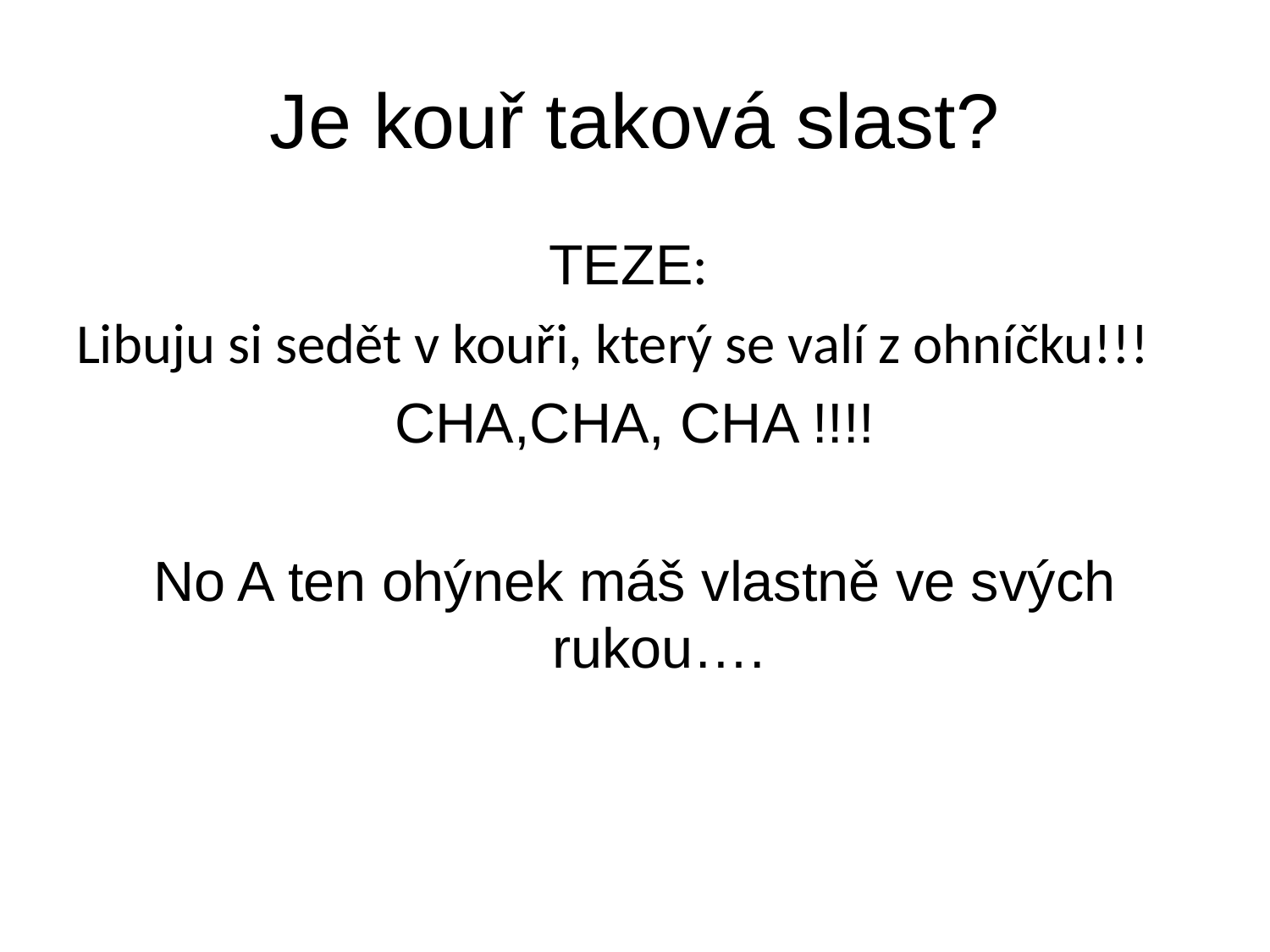

# Je kouř taková slast?
TEZE:
Libuju si sedět v kouři, který se valí z ohníčku!!!
CHA,CHA, CHA !!!!

No A ten ohýnek máš vlastně ve svých rukou….